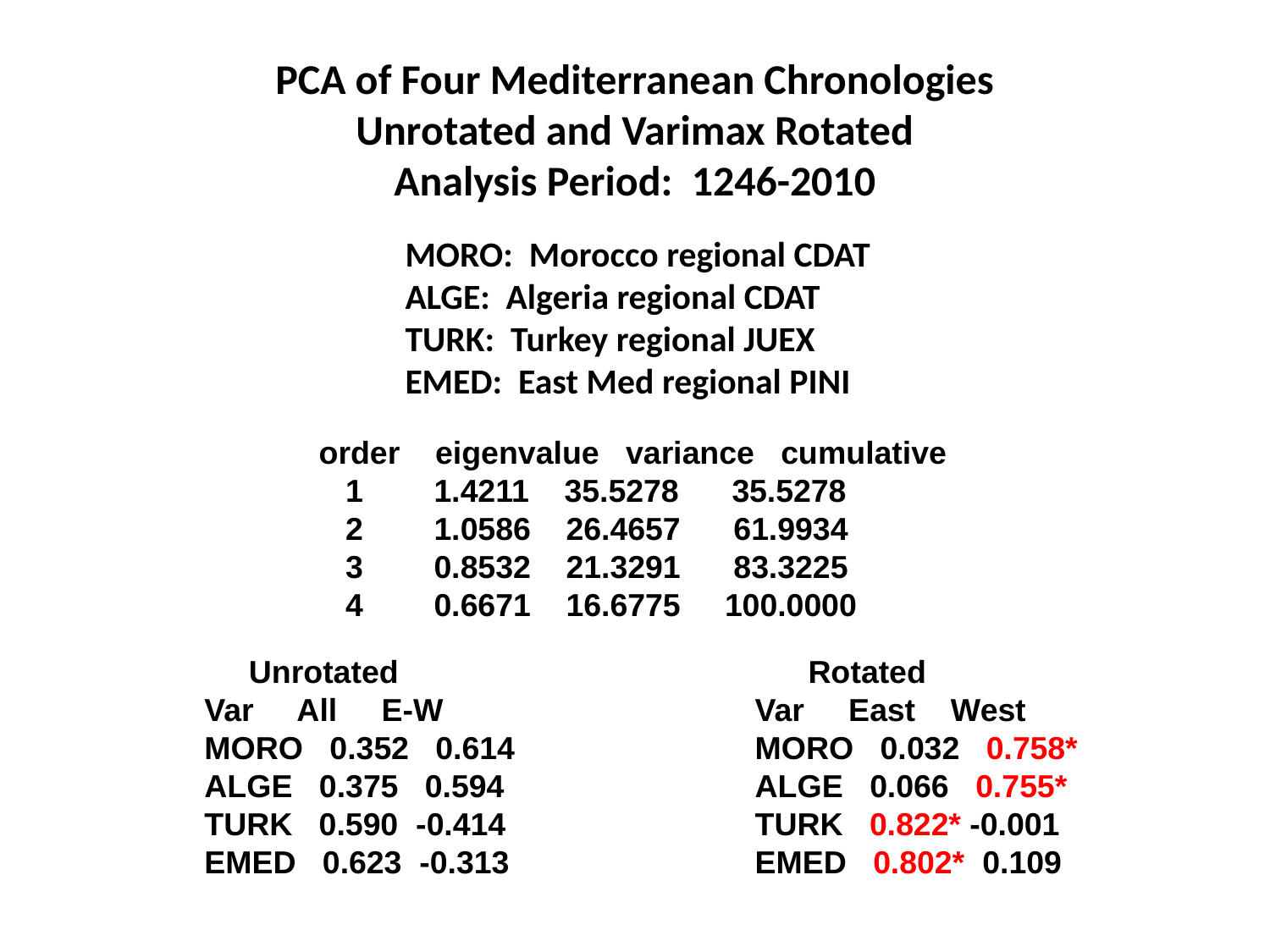

# PCA of Four Mediterranean Chronologies Unrotated and Varimax Rotated Analysis Period:  1246-2010
MORO:  Morocco regional CDAT
ALGE:  Algeria regional CDAT
TURK:  Turkey regional JUEX
EMED:  East Med regional PINI
order    eigenvalue   variance   cumulative
   1        1.4211    35.5278      35.5278
   2        1.0586    26.4657      61.9934
   3        0.8532    21.3291      83.3225
   4        0.6671    16.6775     100.0000
     Unrotated
Var     All     E-W
MORO   0.352   0.614
ALGE   0.375   0.594
TURK   0.590  -0.414
EMED   0.623  -0.313
      Rotated
Var     East    West
MORO   0.032   0.758*
ALGE   0.066   0.755*
TURK   0.822* -0.001
EMED   0.802*  0.109